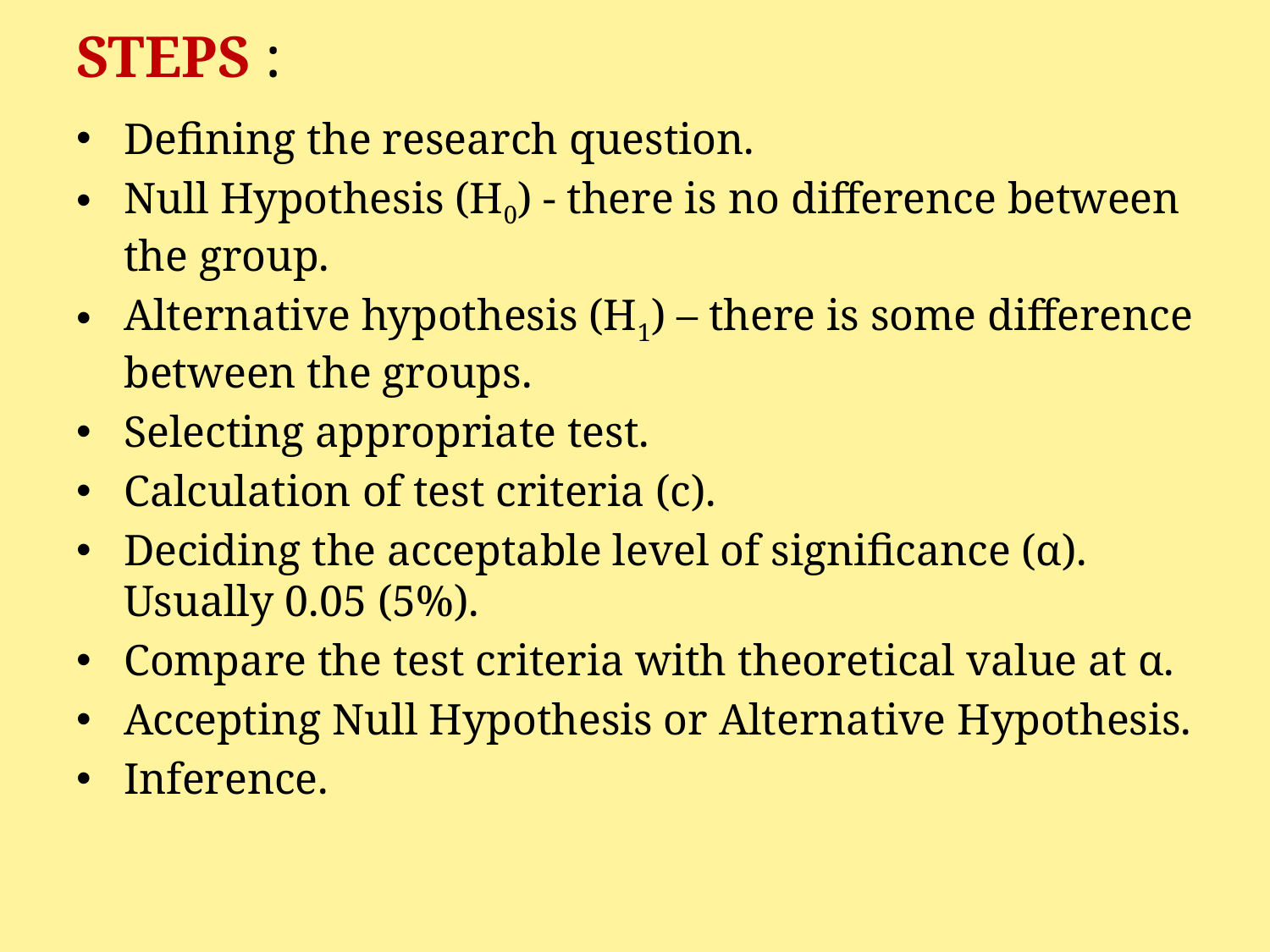

# STEPS :
Defining the research question.
Null Hypothesis (H0) - there is no difference between the group.
Alternative hypothesis (H1) – there is some difference between the groups.
Selecting appropriate test.
Calculation of test criteria (c).
Deciding the acceptable level of significance (α). Usually 0.05 (5%).
Compare the test criteria with theoretical value at α.
Accepting Null Hypothesis or Alternative Hypothesis.
Inference.